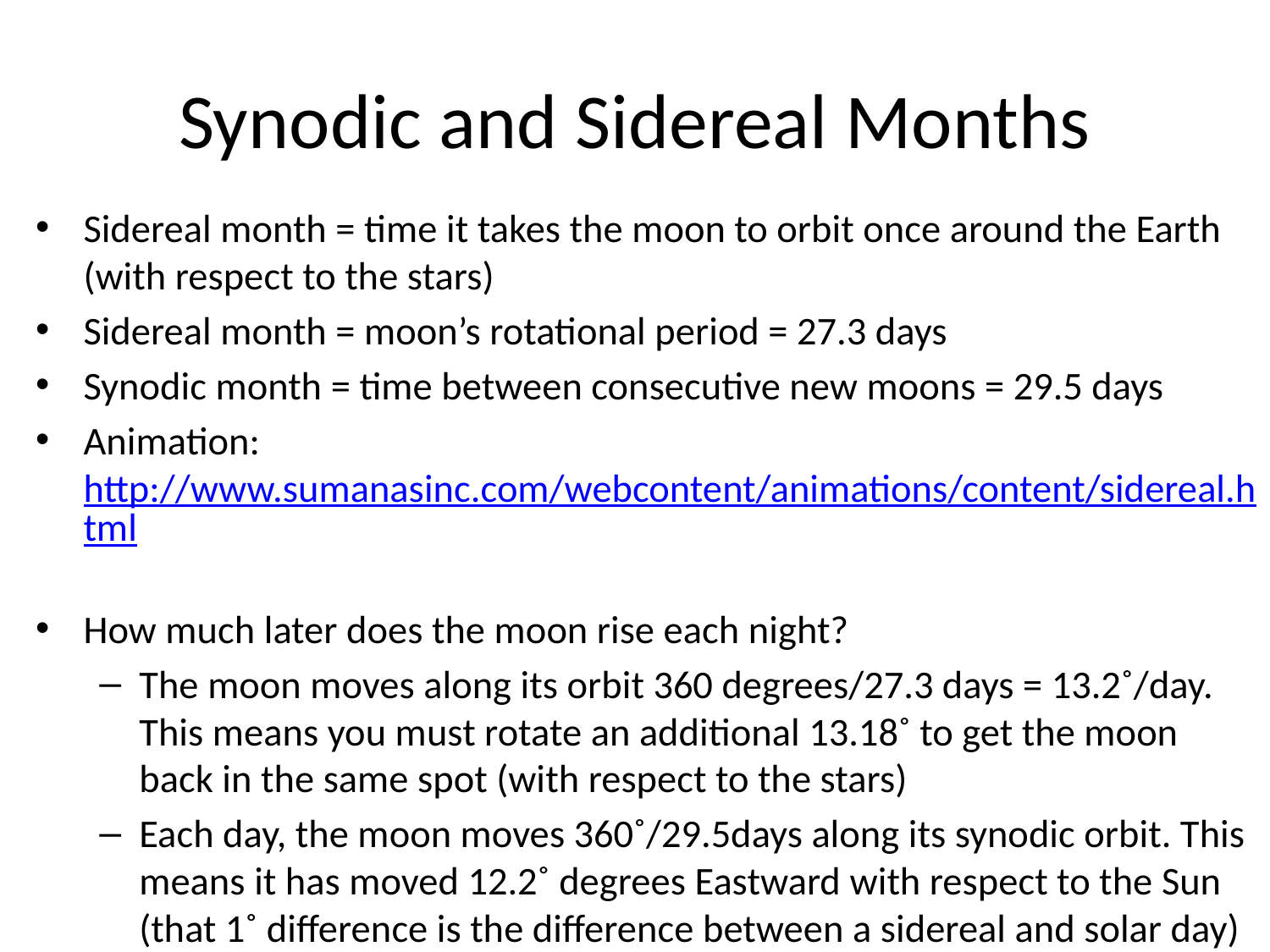

# Synodic and Sidereal Months
Sidereal month = time it takes the moon to orbit once around the Earth (with respect to the stars)
Sidereal month = moon’s rotational period = 27.3 days
Synodic month = time between consecutive new moons = 29.5 days
Animation: http://www.sumanasinc.com/webcontent/animations/content/sidereal.html
How much later does the moon rise each night?
The moon moves along its orbit 360 degrees/27.3 days = 13.2˚/day. This means you must rotate an additional 13.18˚ to get the moon back in the same spot (with respect to the stars)
Each day, the moon moves 360˚/29.5days along its synodic orbit. This means it has moved 12.2˚ degrees Eastward with respect to the Sun (that 1˚ difference is the difference between a sidereal and solar day)